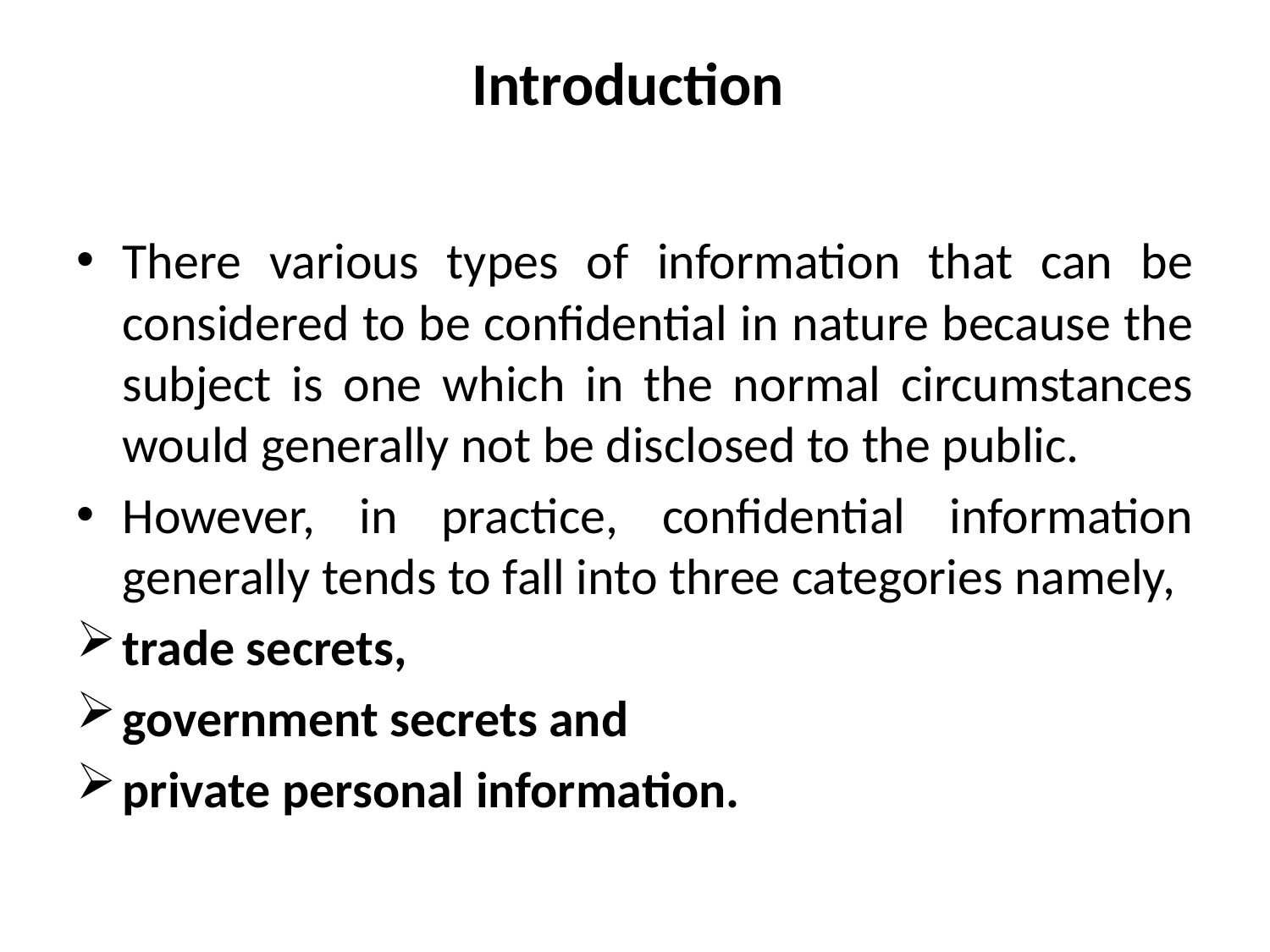

# Introduction
There various types of information that can be considered to be confidential in nature because the subject is one which in the normal circumstances would generally not be disclosed to the public.
However, in practice, confidential information generally tends to fall into three categories namely,
trade secrets,
government secrets and
private personal information.